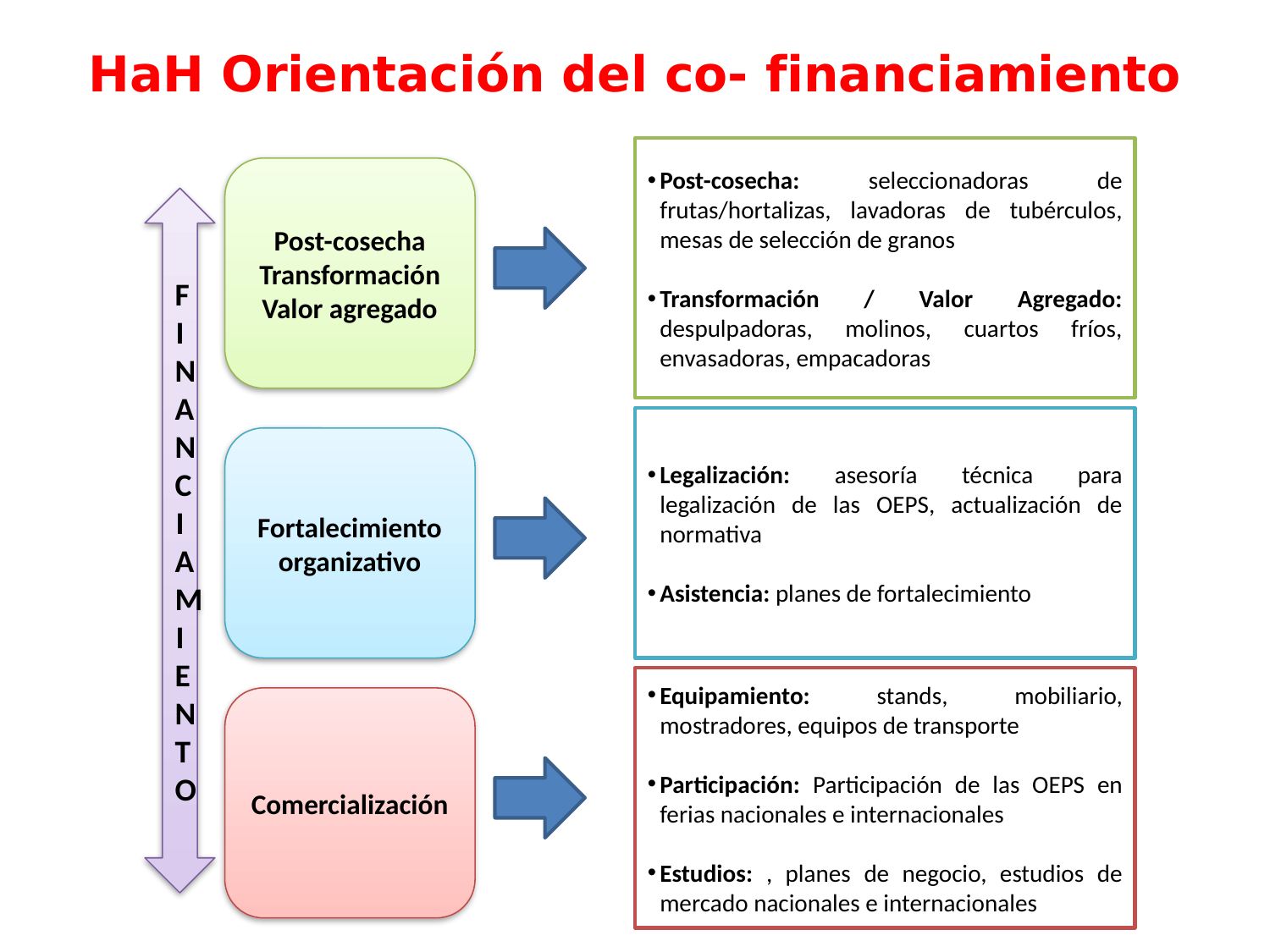

HaH Orientación del co- financiamiento
Post-cosecha: seleccionadoras de frutas/hortalizas, lavadoras de tubérculos, mesas de selección de granos

Transformación / Valor Agregado: despulpadoras, molinos, cuartos fríos, envasadoras, empacadoras
Post-cosecha
Transformación
Valor agregado
FINANCIAMIENTO

Legalización: asesoría técnica para legalización de las OEPS, actualización de normativa

Asistencia: planes de fortalecimiento
Fortalecimiento organizativo

Equipamiento: stands, mobiliario, mostradores, equipos de transporte

Participación: Participación de las OEPS en ferias nacionales e internacionales

Estudios: , planes de negocio, estudios de mercado nacionales e internacionales
Comercialización